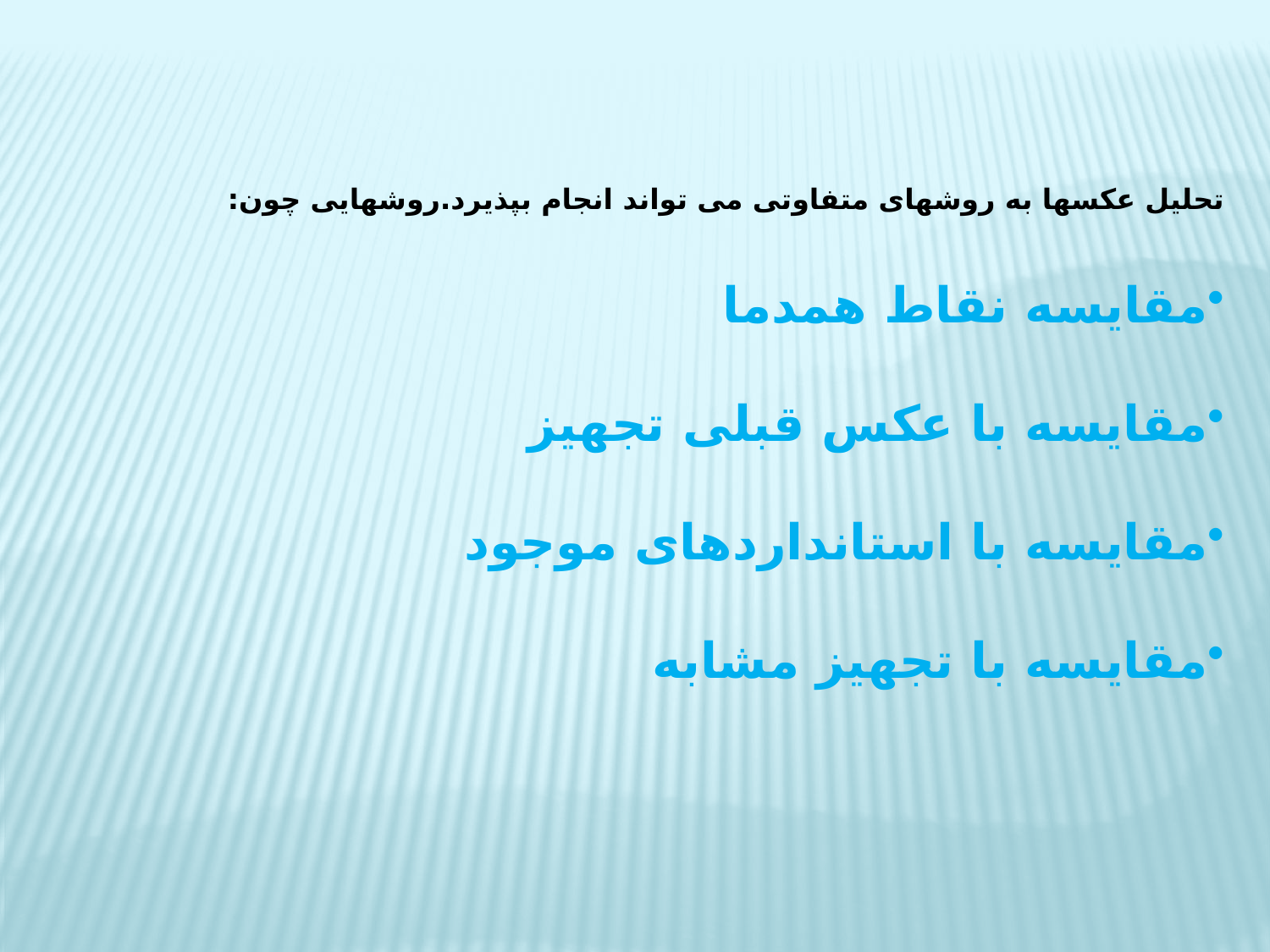

تحلیل عکسها به روشهای متفاوتی می تواند انجام بپذیرد.روشهایی چون:

مقایسه نقاط همدما

مقایسه با عکس قبلی تجهیز

مقایسه با استانداردهای موجود

مقایسه با تجهیز مشابه